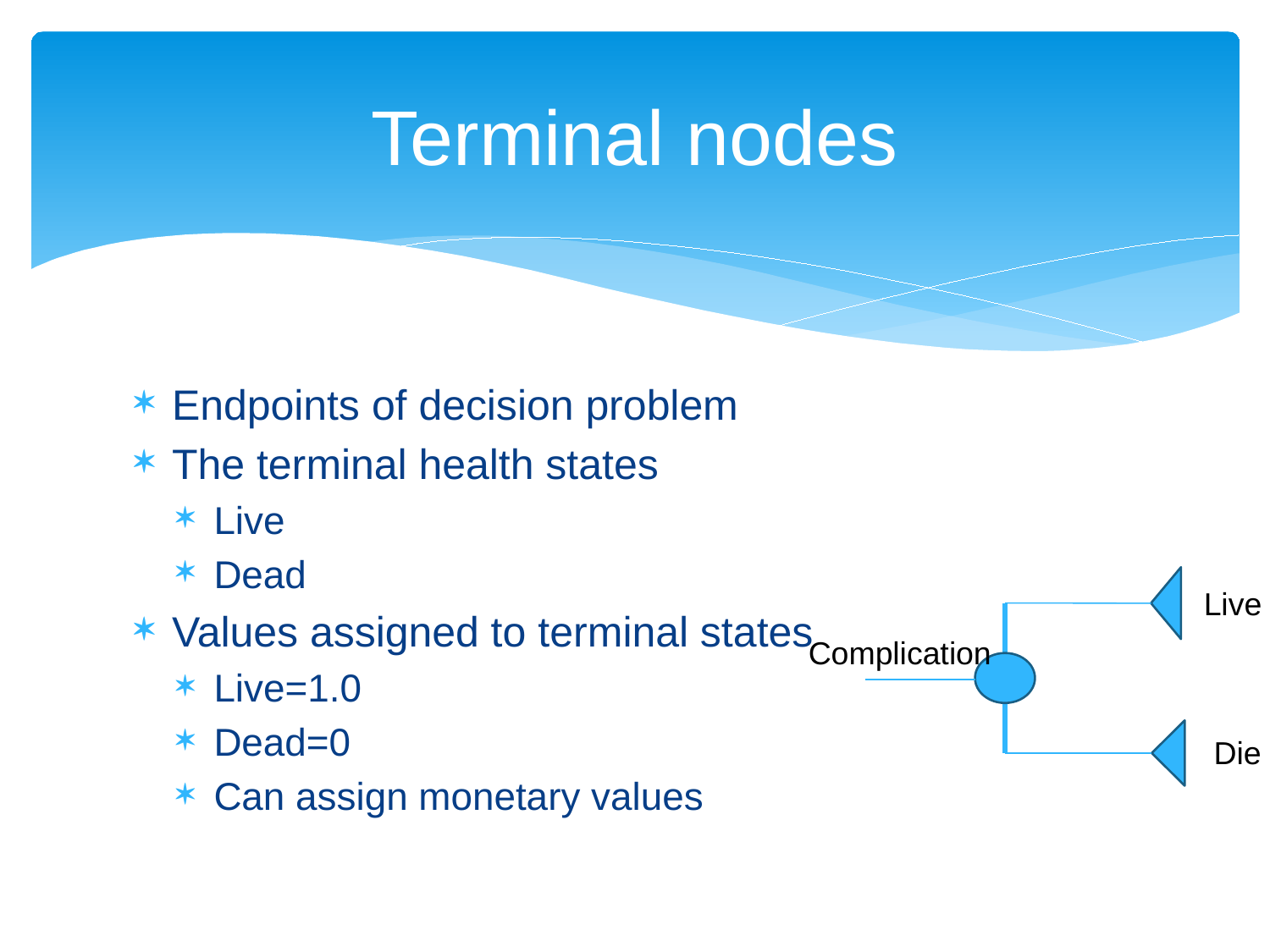

# Terminal nodes
Endpoints of decision problem
The terminal health states
Live
Dead
Values assigned to terminal states
Live=1.0
Dead=0
Can assign monetary values

Live

Complication

Die